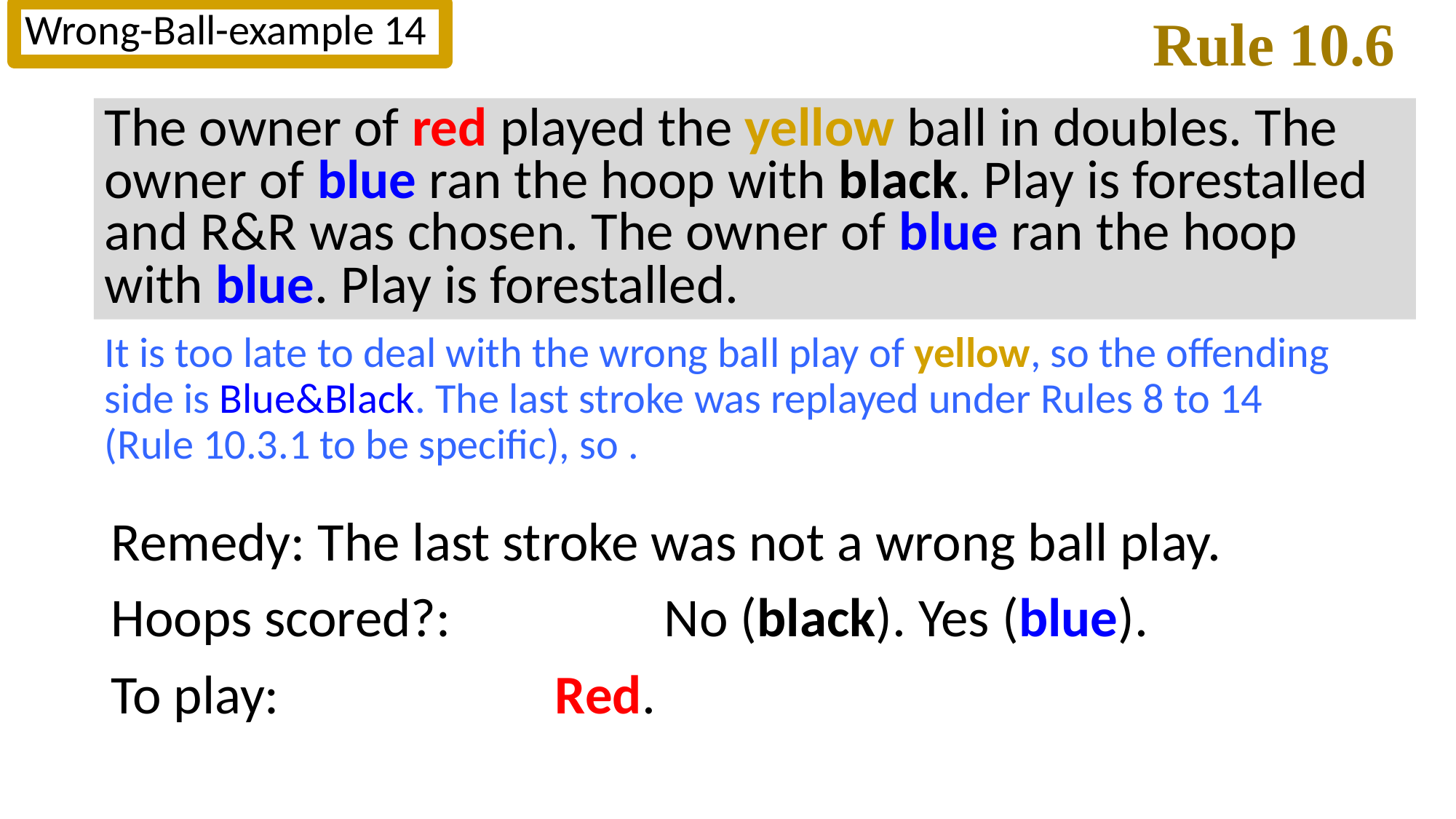

Rule 10.6
Wrong-Ball-example 14
The owner of red played the yellow ball in doubles. The owner of blue ran the hoop with black. Play is forestalled and R&R was chosen. The owner of blue ran the hoop with blue. Play is forestalled.

It is too late to deal with the wrong ball play of yellow, so the offending side is Blue&Black. The last stroke was replayed under Rules 8 to 14
(Rule 10.3.1 to be specific), so .
Remedy: The last stroke was not a wrong ball play.
Hoops scored?:		No (black). Yes (blue).
To play:			Red.